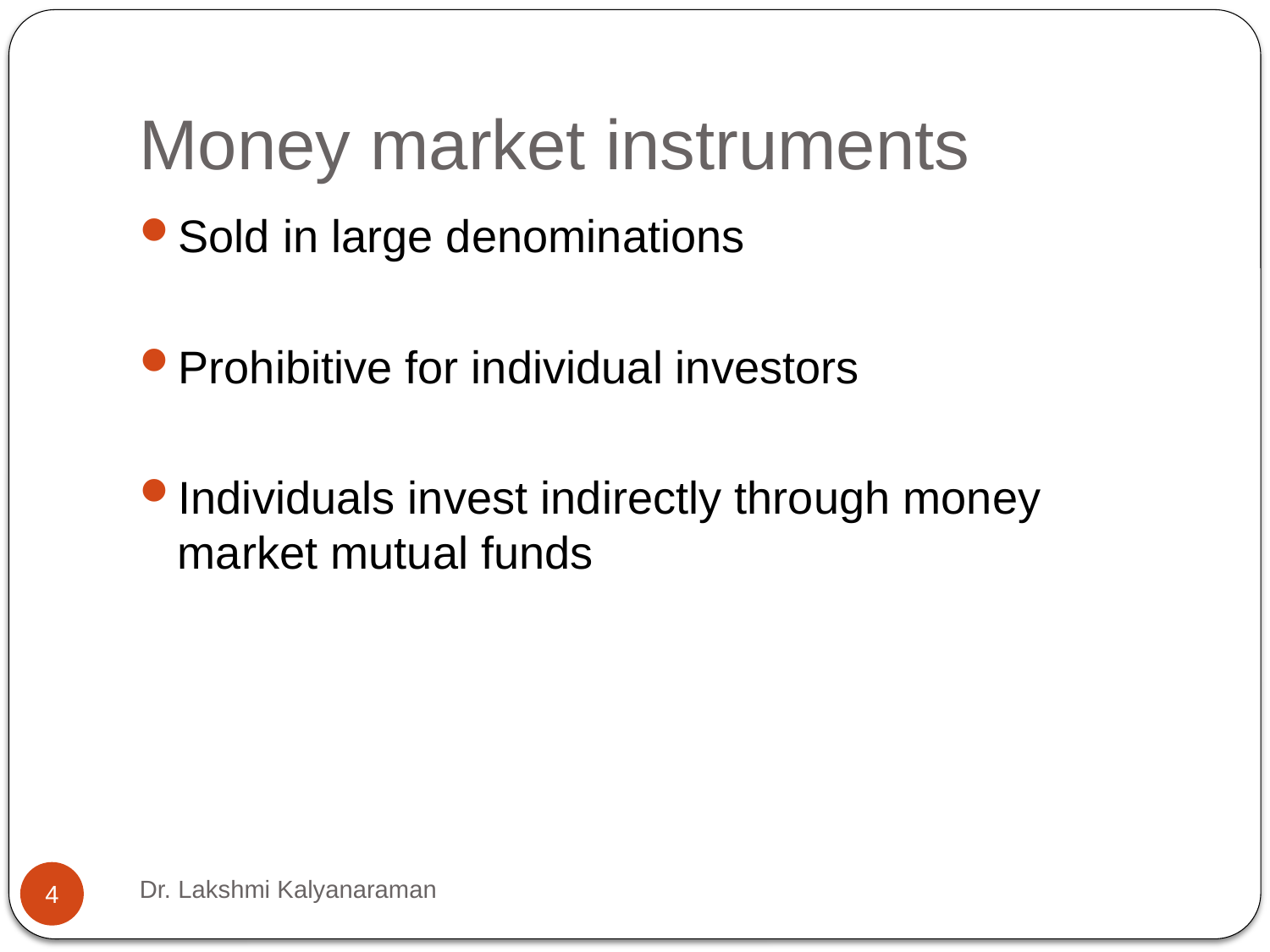

# Money market instruments
Sold in large denominations

Prohibitive for individual investors

Individuals invest indirectly through money market mutual funds
Dr. Lakshmi Kalyanaraman
4